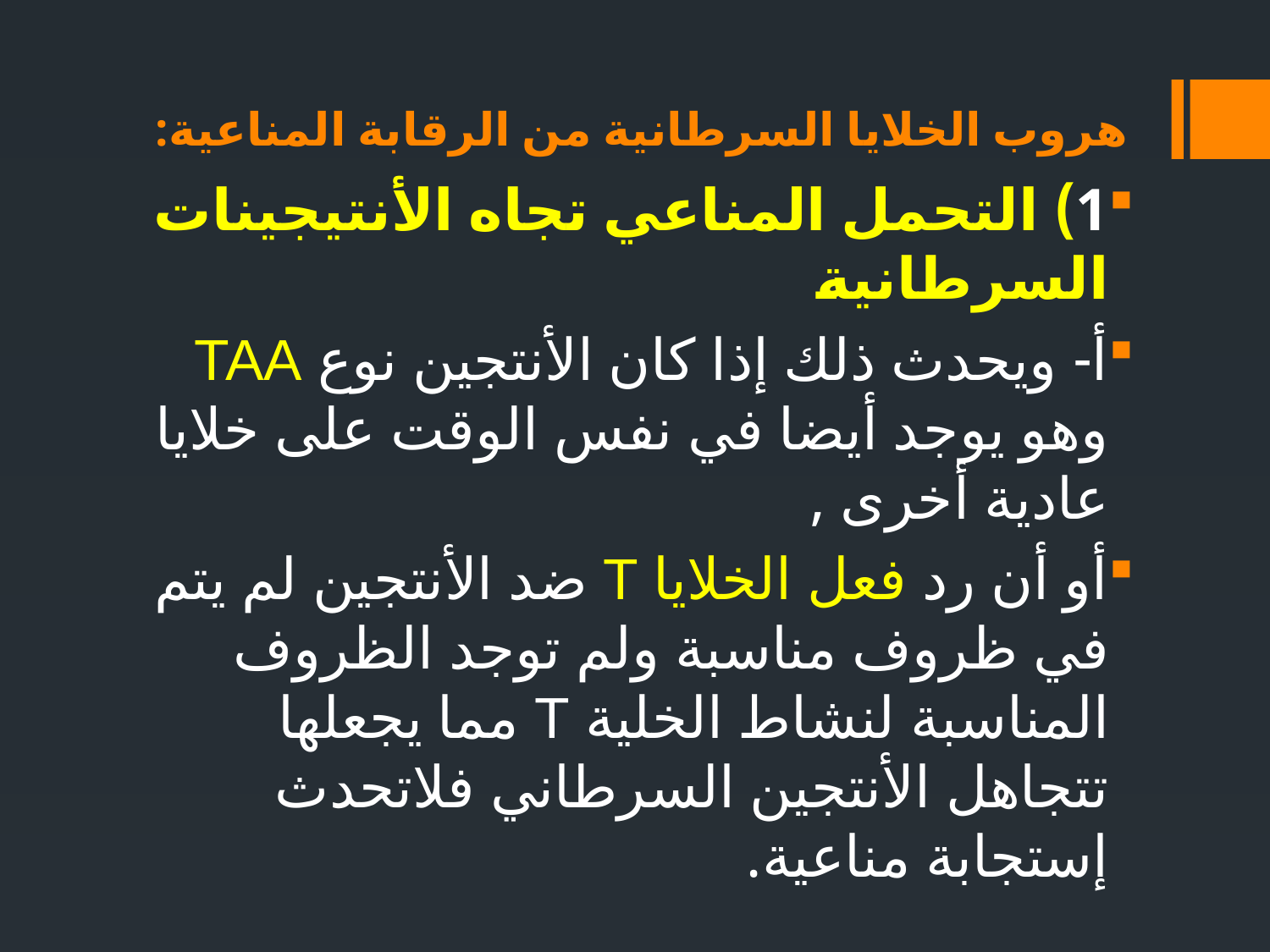

# هروب الخلايا السرطانية من الرقابة المناعية:
1) التحمل المناعي تجاه الأنتيجينات السرطانية
أ- ويحدث ذلك إذا كان الأنتجين نوع TAA وهو يوجد أيضا في نفس الوقت على خلايا عادية أخرى ,
أو أن رد فعل الخلايا T ضد الأنتجين لم يتم في ظروف مناسبة ولم توجد الظروف المناسبة لنشاط الخلية T مما يجعلها تتجاهل الأنتجين السرطاني فلاتحدث إستجابة مناعية.